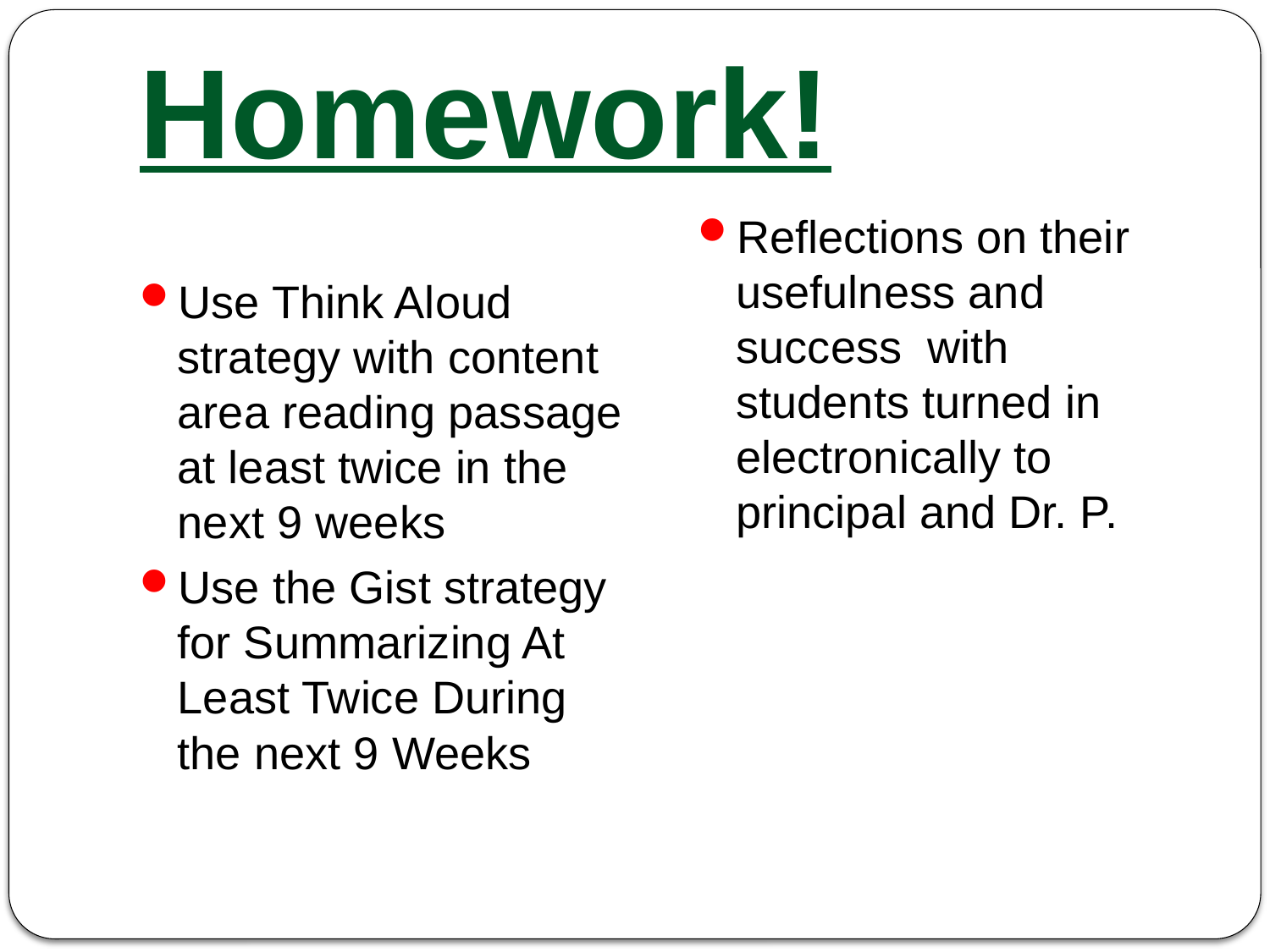

# Homework!

Use Think Aloud strategy with content area reading passage at least twice in the next 9 weeks
Use the Gist strategy for Summarizing At Least Twice During the next 9 Weeks
Reflections on their usefulness and success  with students turned in electronically to principal and Dr. P.